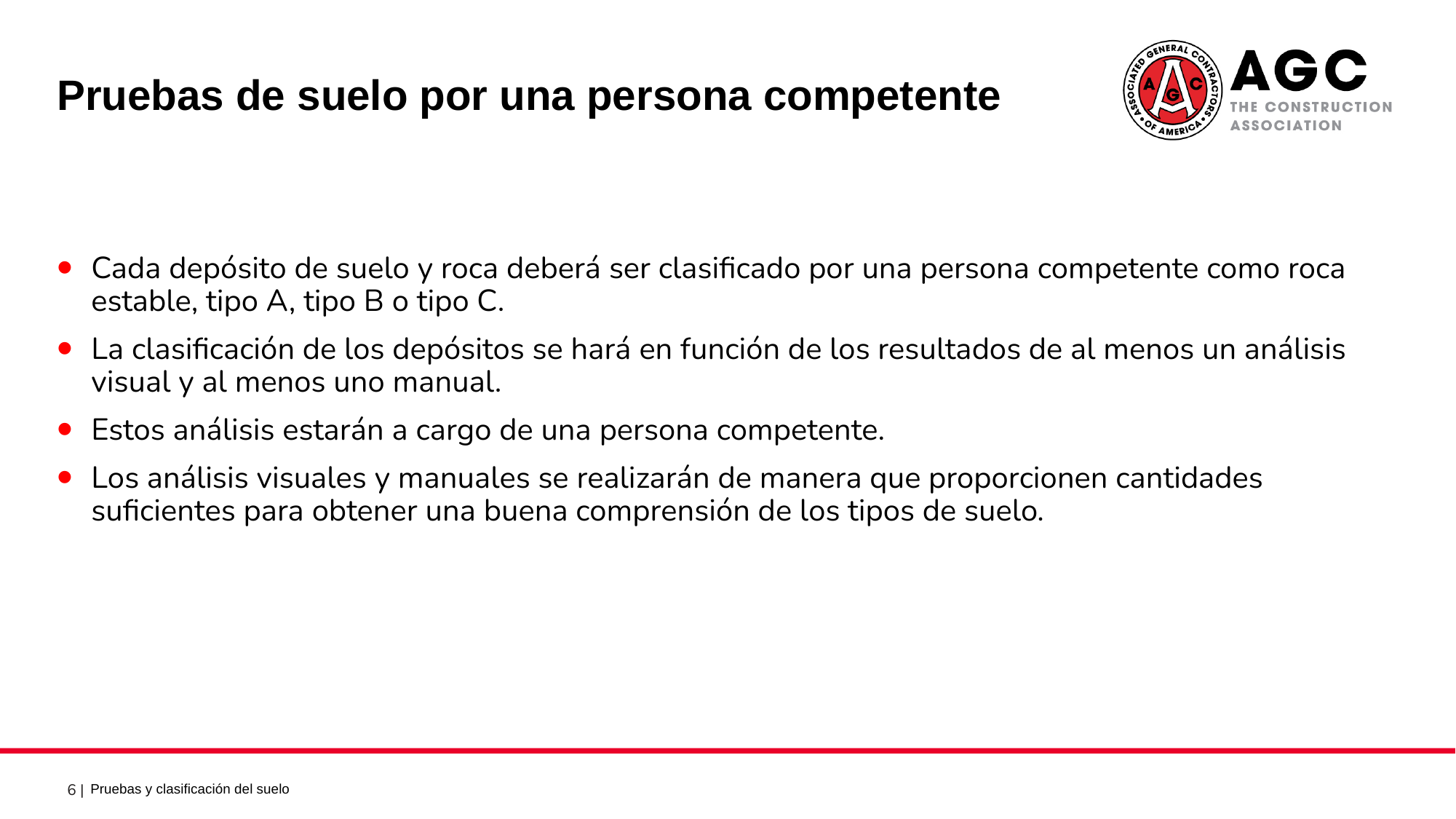

Pruebas de suelo por una persona competente
Cada depósito de suelo y roca deberá ser clasificado por una persona competente como roca estable, tipo A, tipo B o tipo C.
La clasificación de los depósitos se hará en función de los resultados de al menos un análisis visual y al menos uno manual.
Estos análisis estarán a cargo de una persona competente.
Los análisis visuales y manuales se realizarán de manera que proporcionen cantidades suficientes para obtener una buena comprensión de los tipos de suelo.

Pruebas y clasificación del suelo